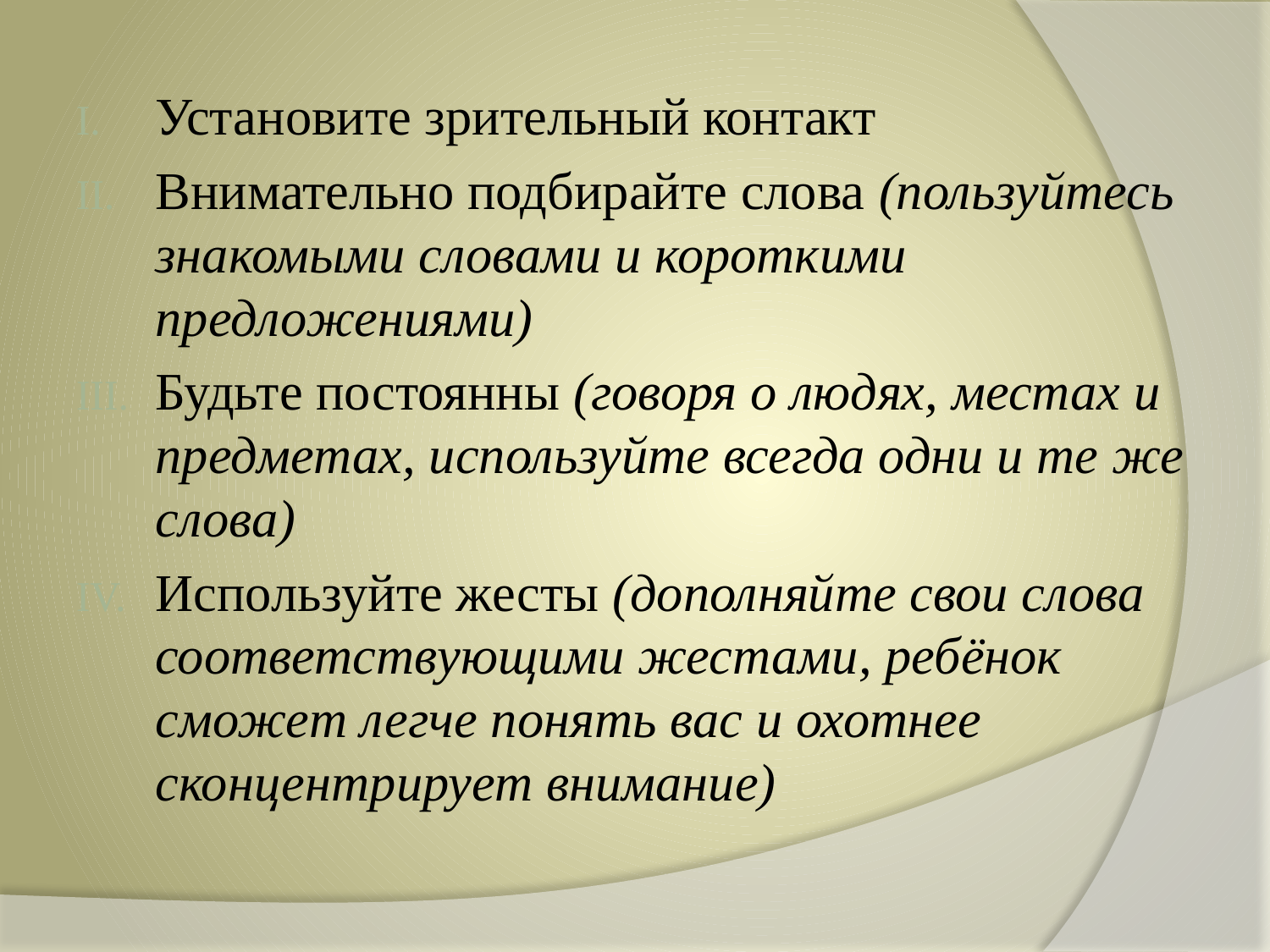

#
Установите зрительный контакт
Внимательно подбирайте слова (пользуйтесь знакомыми словами и короткими предложениями)
Будьте постоянны (говоря о людях, местах и предметах, используйте всегда одни и те же слова)
Используйте жесты (дополняйте свои слова соответствующими жестами, ребёнок сможет легче понять вас и охотнее сконцентрирует внимание)